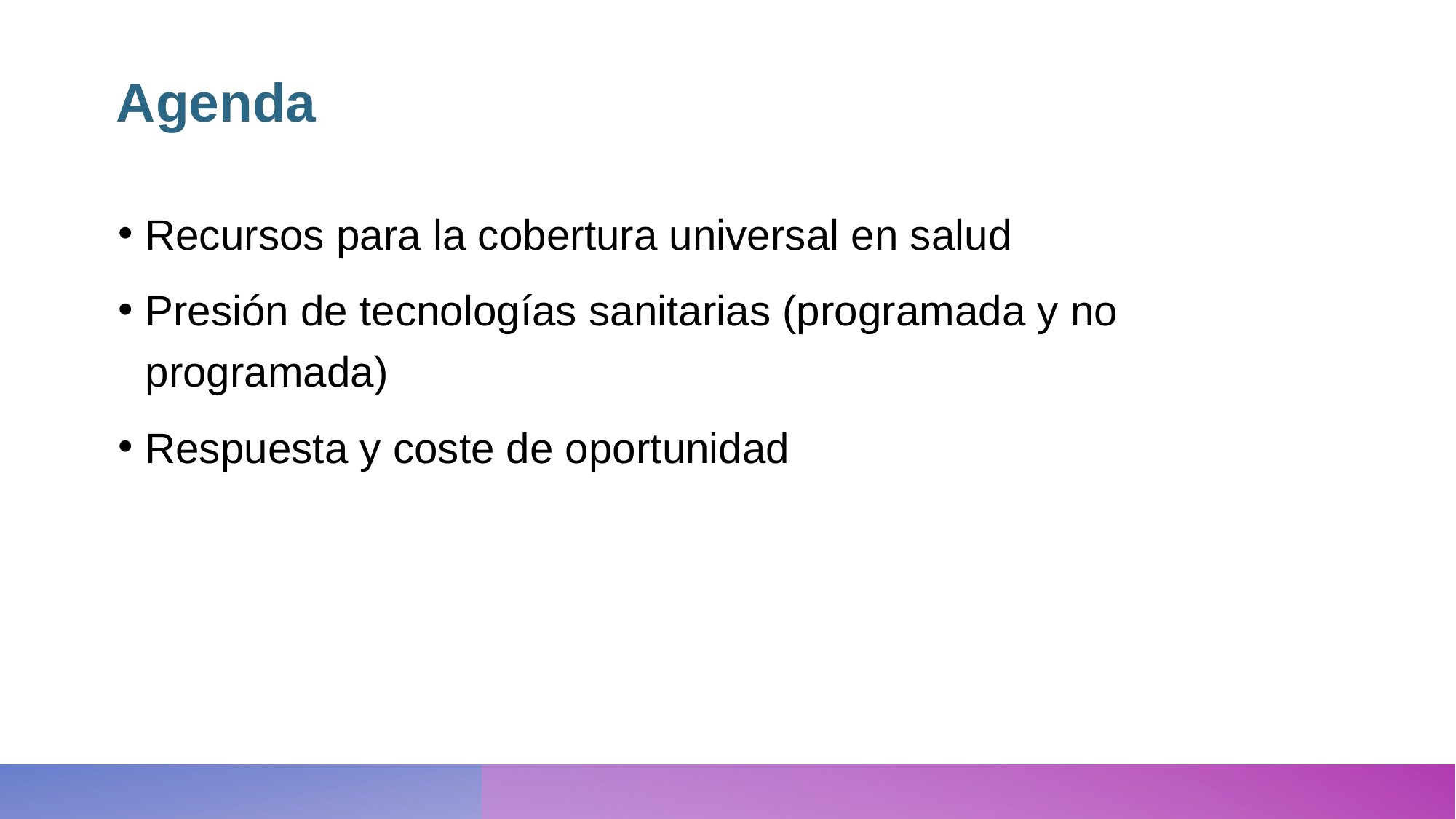

# Agenda
Recursos para la cobertura universal en salud
Presión de tecnologías sanitarias (programada y no programada)
Respuesta y coste de oportunidad